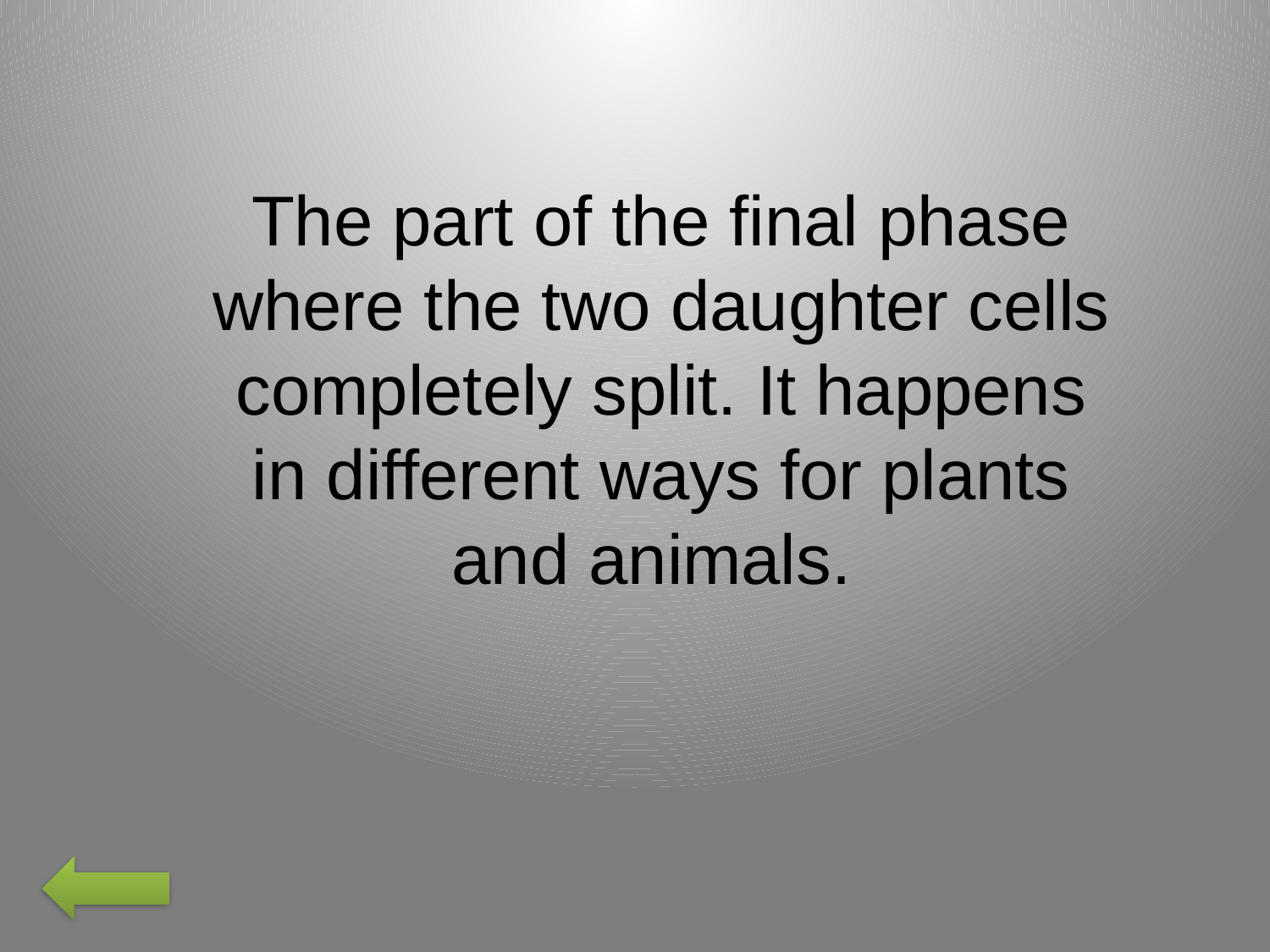

The part of the final phase where the two daughter cells completely split. It happens in different ways for plants and animals.